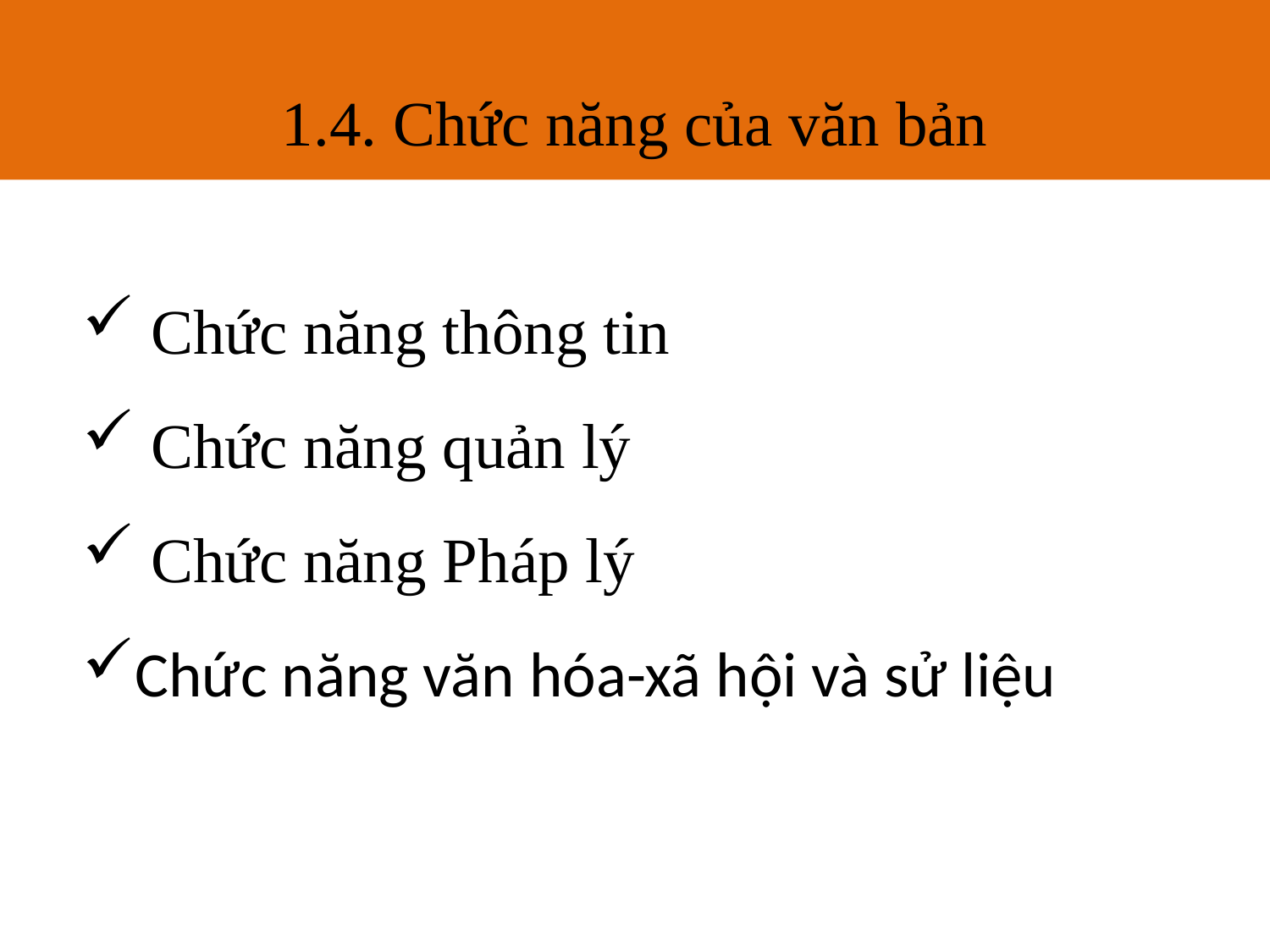

1.4. Chức năng của văn bản

# 1.4 Chức năng của văn bản
 Chức năng thông tin
 Chức năng quản lý
 Chức năng Pháp lý
Chức năng văn hóa-xã hội và sử liệu